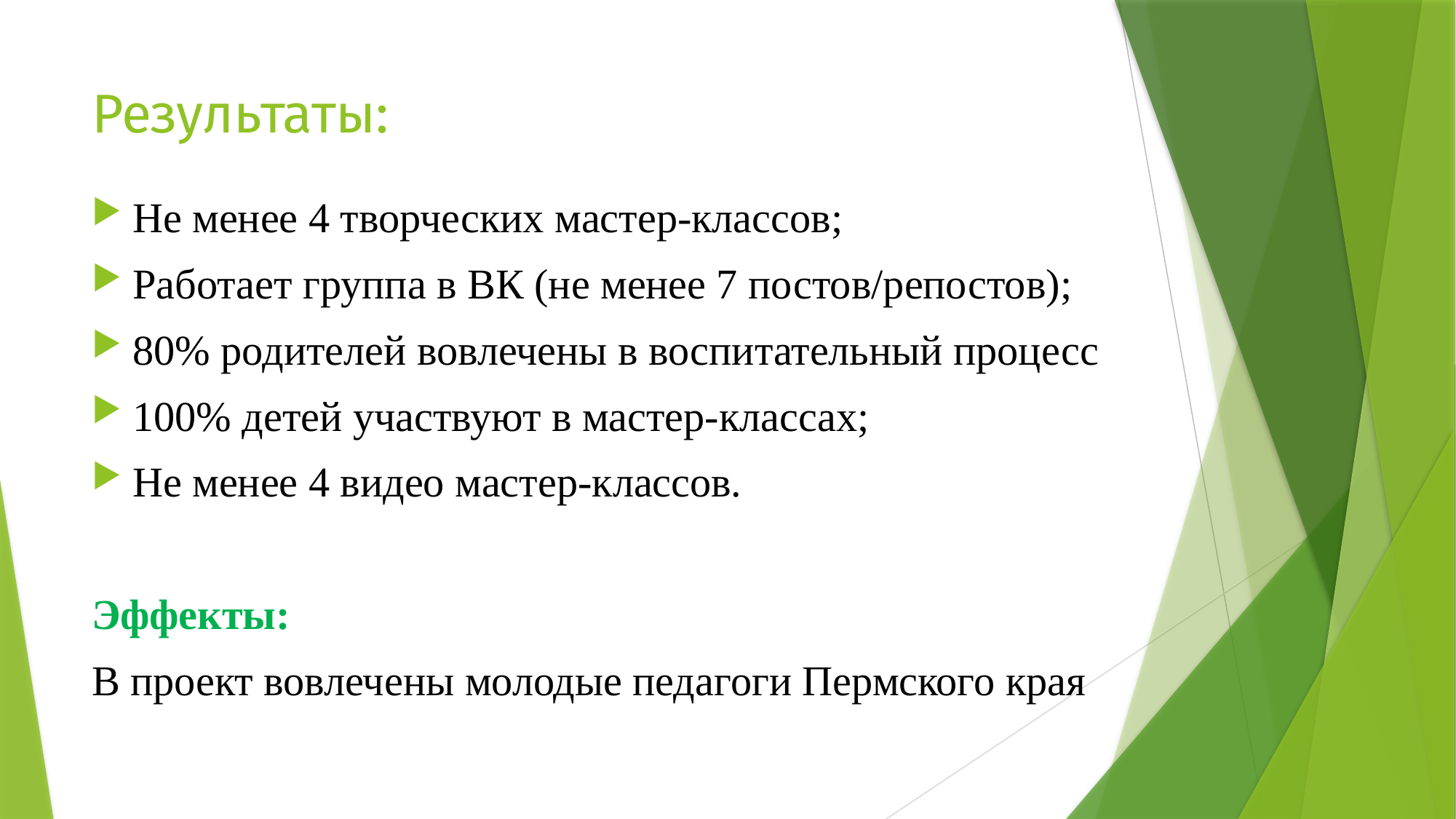

# Результаты:
Не менее 4 творческих мастер-классов;
Работает группа в ВК (не менее 7 постов/репостов);
80% родителей вовлечены в воспитательный процесс
100% детей участвуют в мастер-классах;
Не менее 4 видео мастер-классов.

Эффекты:
В проект вовлечены молодые педагоги Пермского края